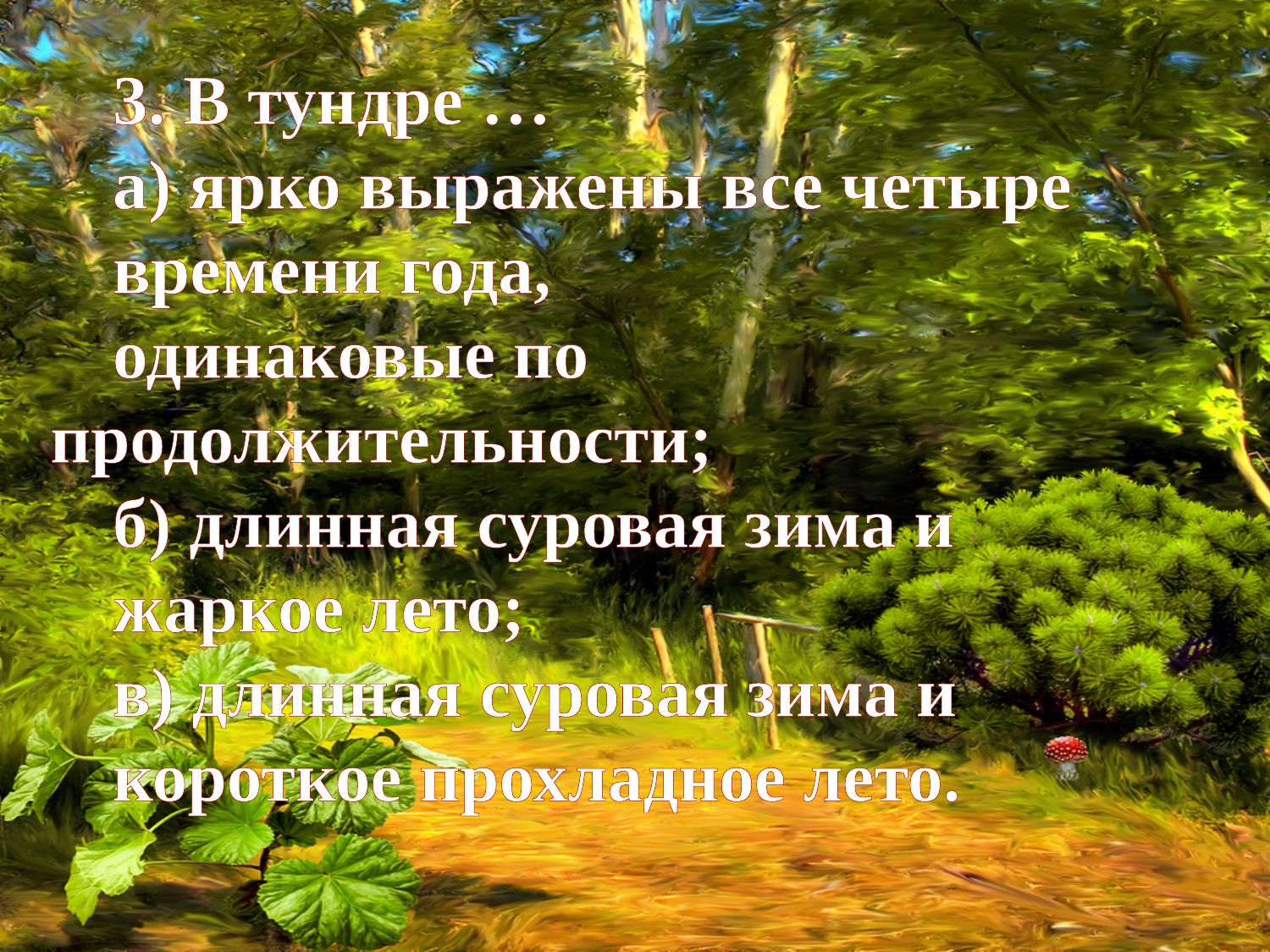

#
3. В тундре …
а) ярко выражены все четыре
времени года,
одинаковые по продолжительности;
б) длинная суровая зима и
жаркое лето;
в) длинная суровая зима и
короткое прохладное лето.